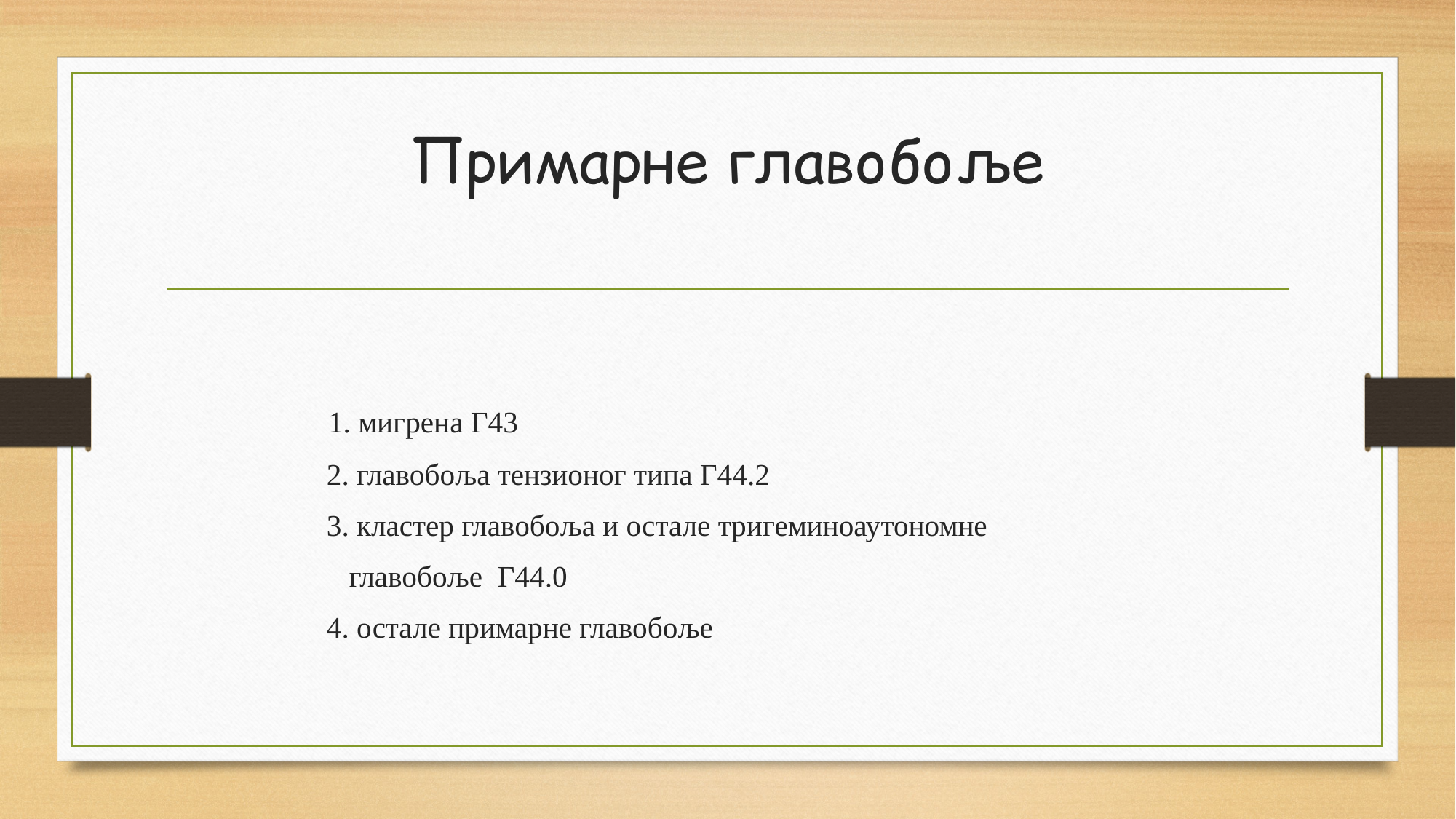

# Примарне главобоље

     1. мигрена Г43
       2. главобоља тензионог типа Г44.2
       3. кластер главобоља и остале тригеминоаутономне
          главобоље  Г44.0
       4. остале примарне главобоље